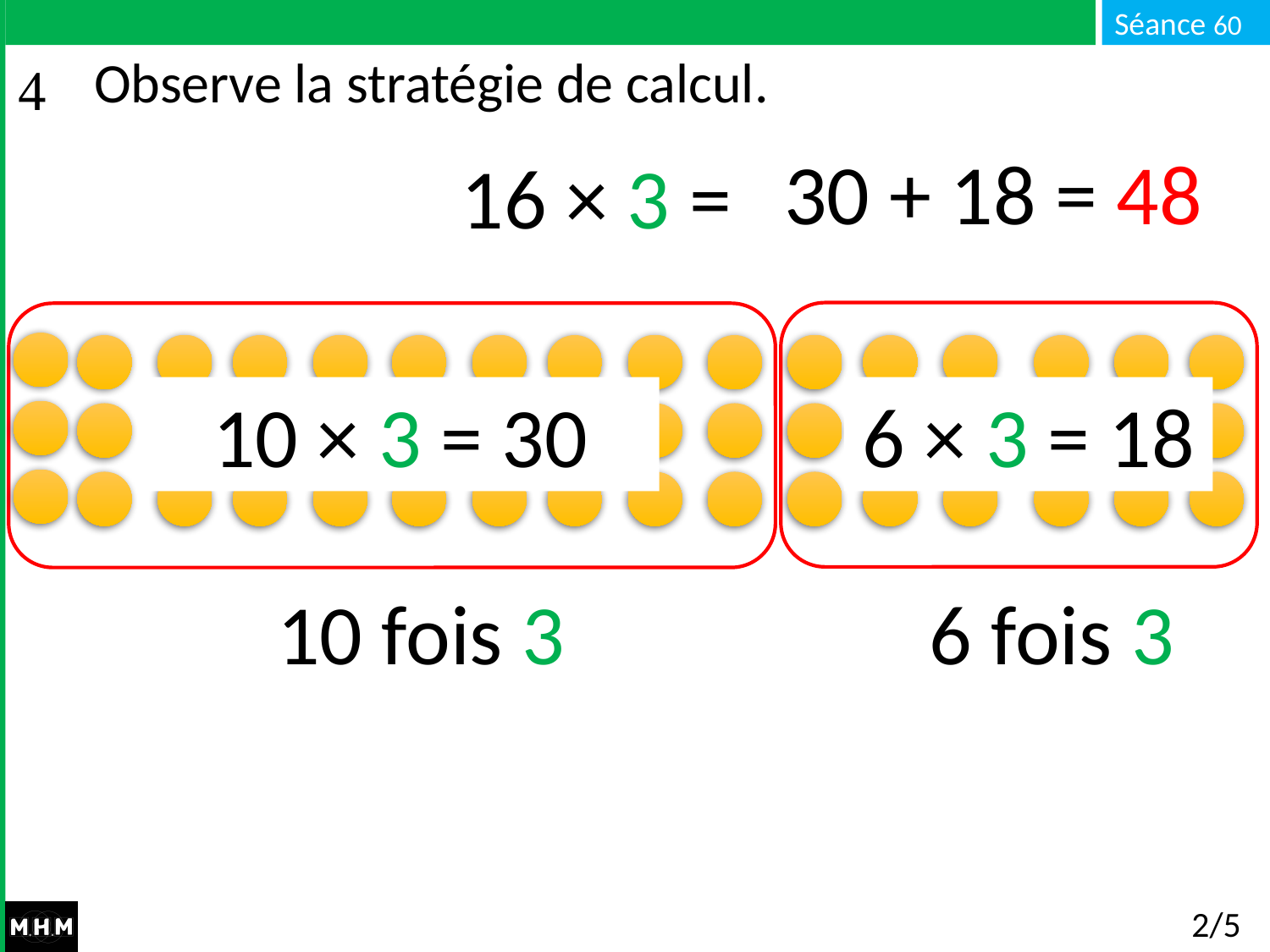

# Observe la stratégie de calcul.
30 + 18 = 48
16 × 3 = …

10 × 3 = 30
6 × 3 = 18

10 fois 3
6 fois 3
2/5